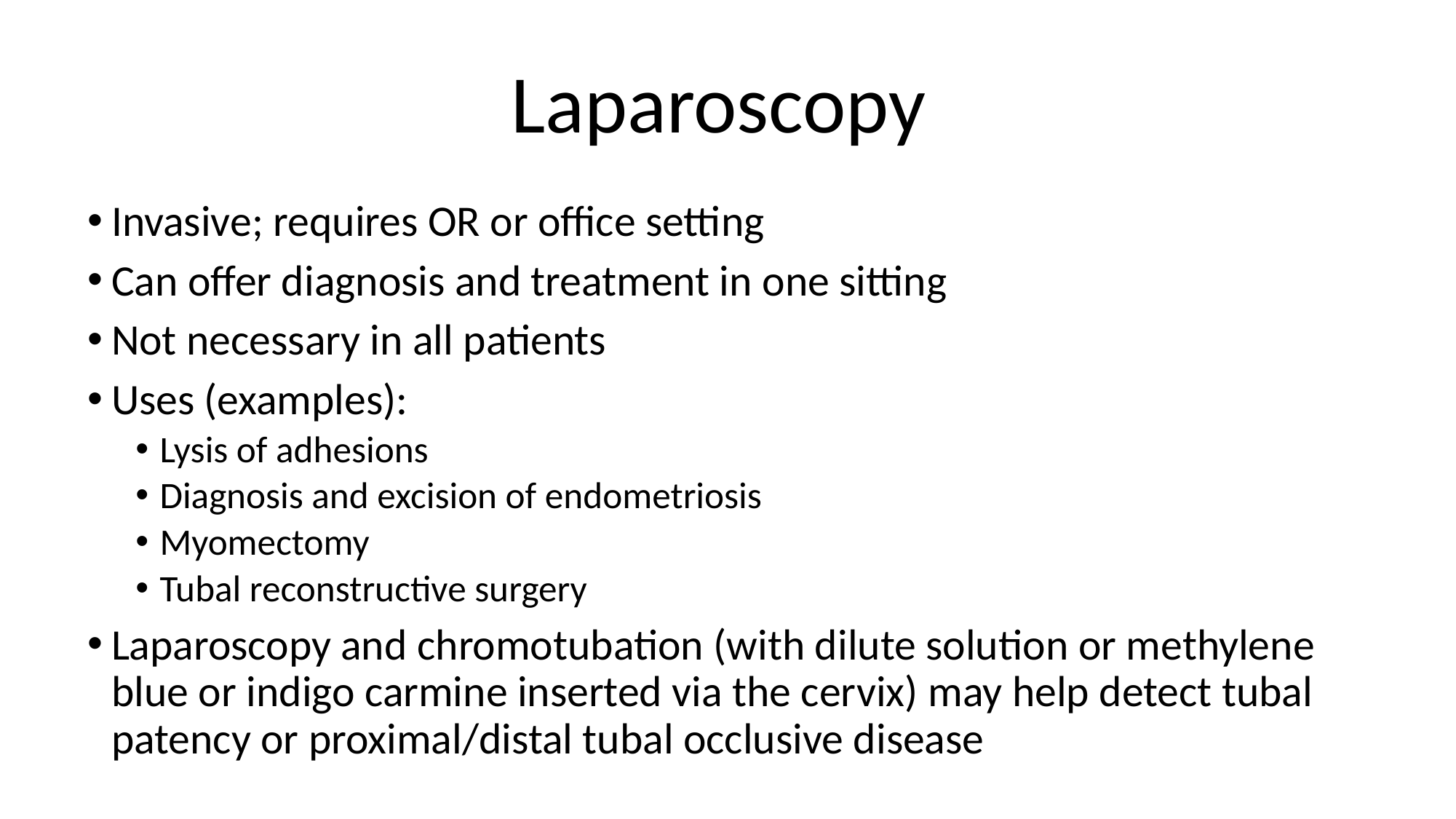

# Laparoscopy
Invasive; requires OR or office setting
Can offer diagnosis and treatment in one sitting
Not necessary in all patients
Uses (examples):
Lysis of adhesions
Diagnosis and excision of endometriosis
Myomectomy
Tubal reconstructive surgery
Laparoscopy and chromotubation (with dilute solution or methylene blue or indigo carmine inserted via the cervix) may help detect tubal patency or proximal/distal tubal occlusive disease